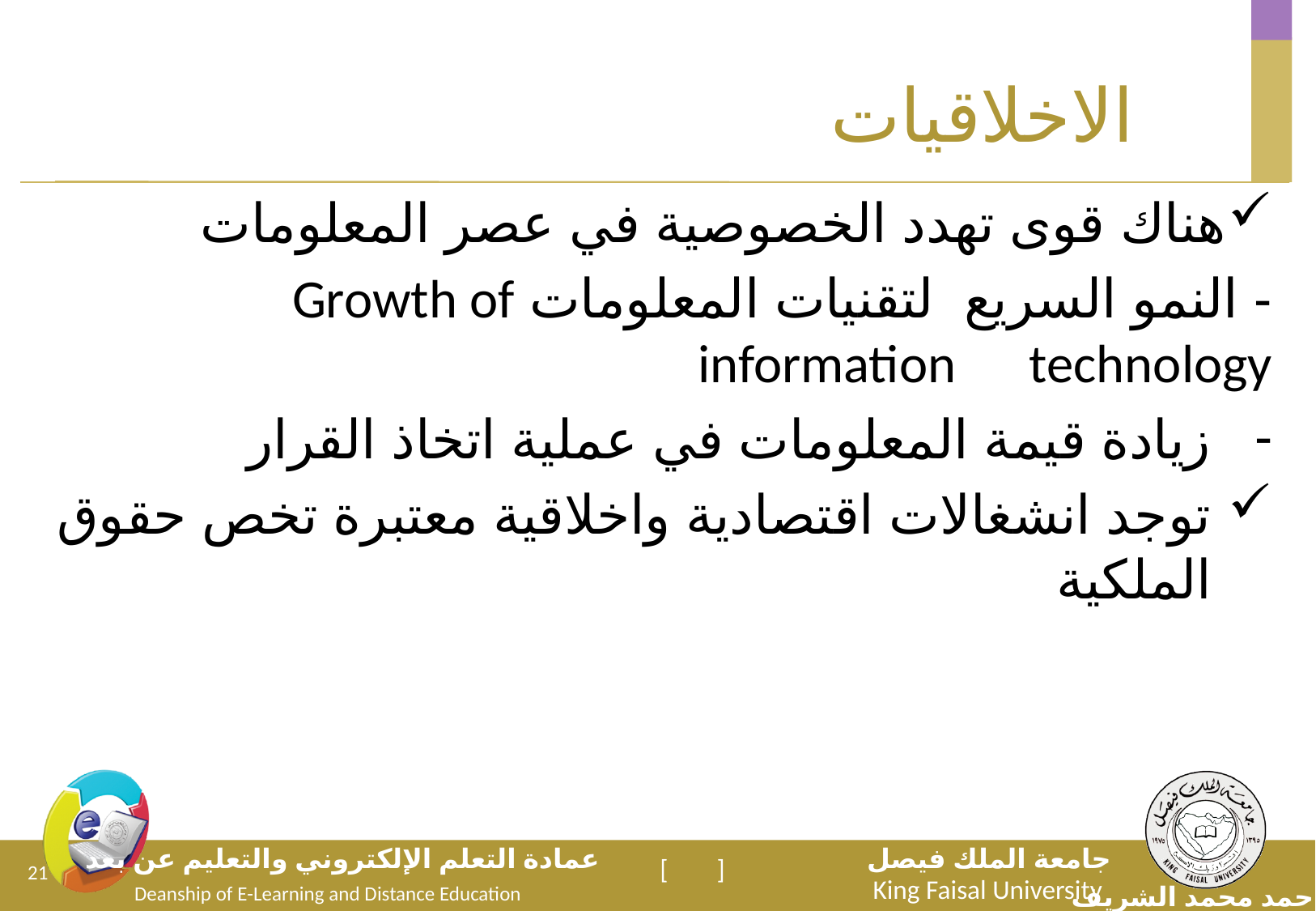

# الاخلاقيات
هناك قوى تهدد الخصوصية في عصر المعلومات
- النمو السريع  لتقنيات المعلومات Growth of information      technology
زيادة قيمة المعلومات في عملية اتخاذ القرار
توجد انشغالات اقتصادية واخلاقية معتبرة تخص حقوق الملكية
21